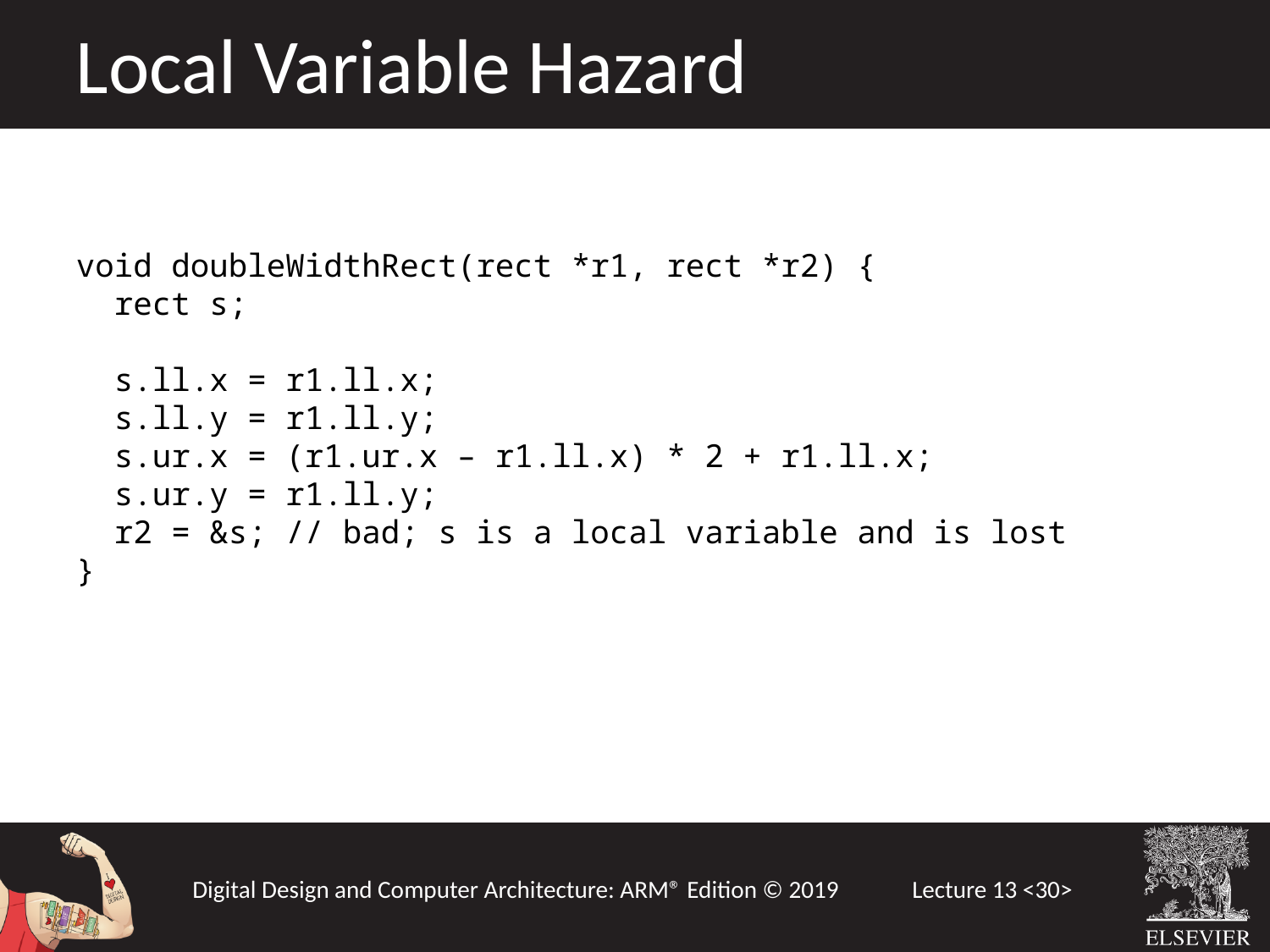

Local Variable Hazard

void doubleWidthRect(rect *r1, rect *r2) {
  rect s;

  s.ll.x = r1.ll.x;
  s.ll.y = r1.ll.y;
  s.ur.x = (r1.ur.x – r1.ll.x) * 2 + r1.ll.x;
  s.ur.y = r1.ll.y;
  r2 = &s; // bad; s is a local variable and is lost
}